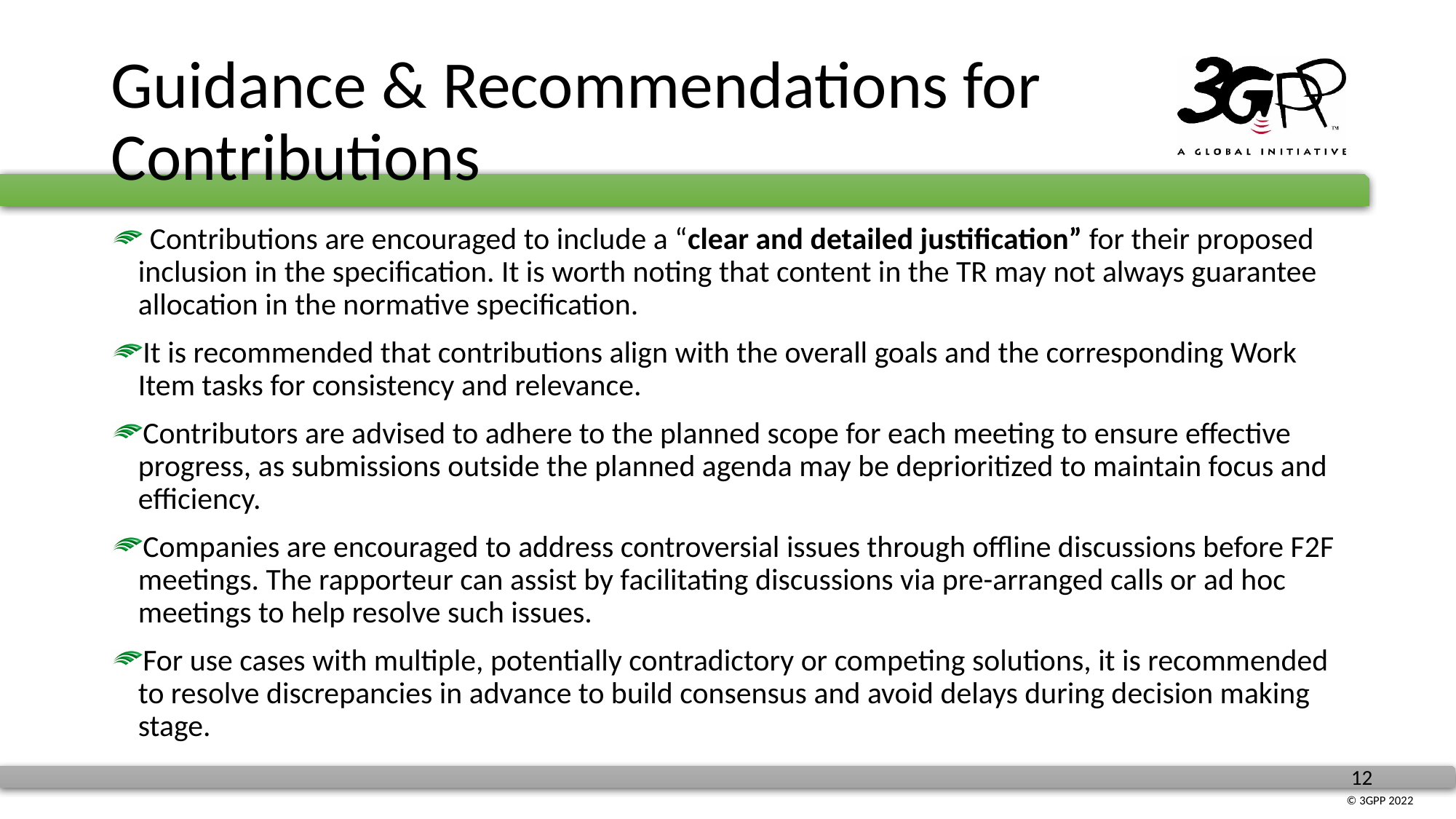

# Guidance & Recommendations for Contributions
 Contributions are encouraged to include a “clear and detailed justification” for their proposed inclusion in the specification. It is worth noting that content in the TR may not always guarantee allocation in the normative specification.
It is recommended that contributions align with the overall goals and the corresponding Work Item tasks for consistency and relevance.
Contributors are advised to adhere to the planned scope for each meeting to ensure effective progress, as submissions outside the planned agenda may be deprioritized to maintain focus and efficiency.
Companies are encouraged to address controversial issues through offline discussions before F2F meetings. The rapporteur can assist by facilitating discussions via pre-arranged calls or ad hoc meetings to help resolve such issues.
For use cases with multiple, potentially contradictory or competing solutions, it is recommended to resolve discrepancies in advance to build consensus and avoid delays during decision making stage.